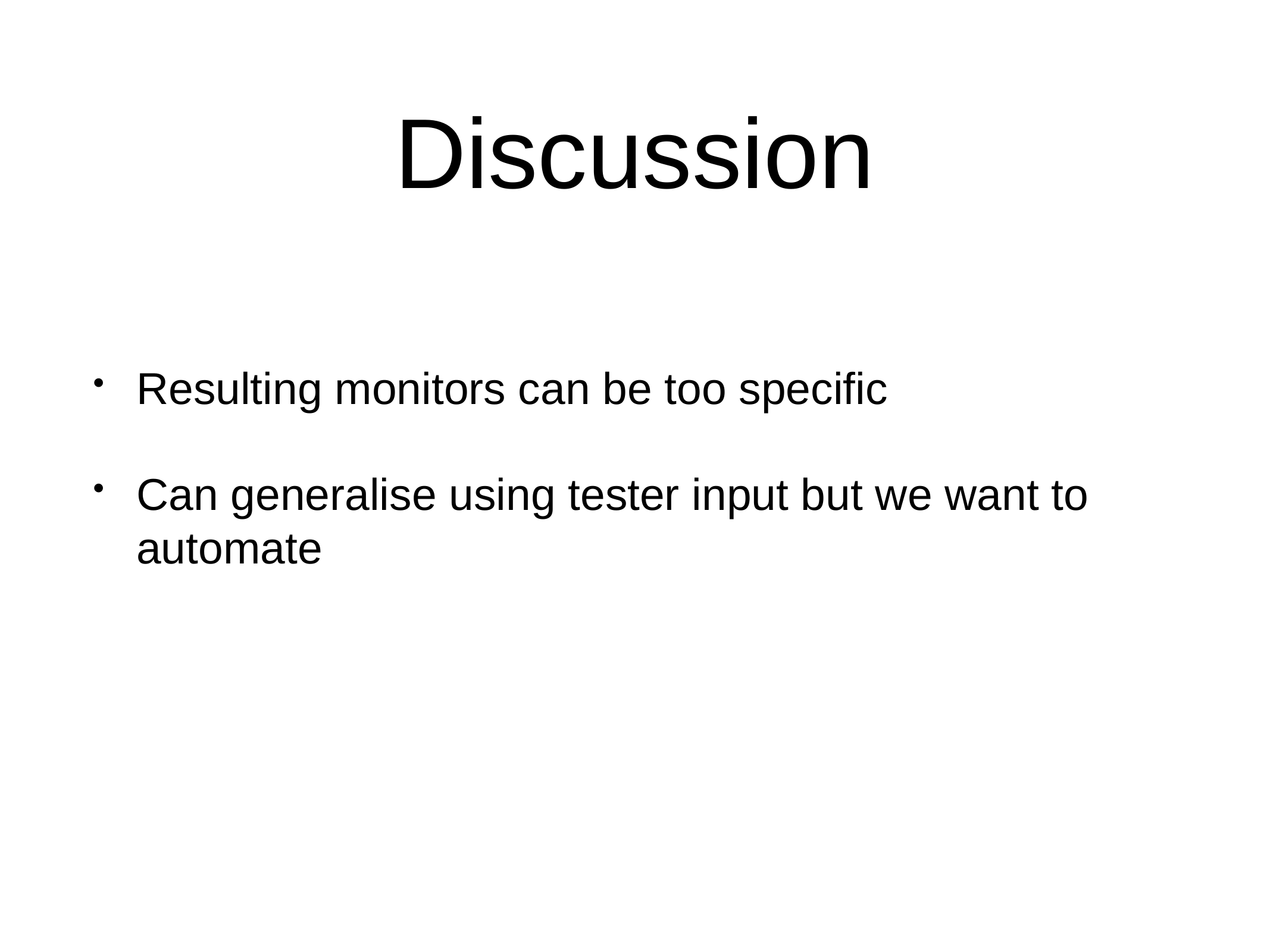

# Discussion

Resulting monitors can be too specific
Can generalise using tester input but we want to automate